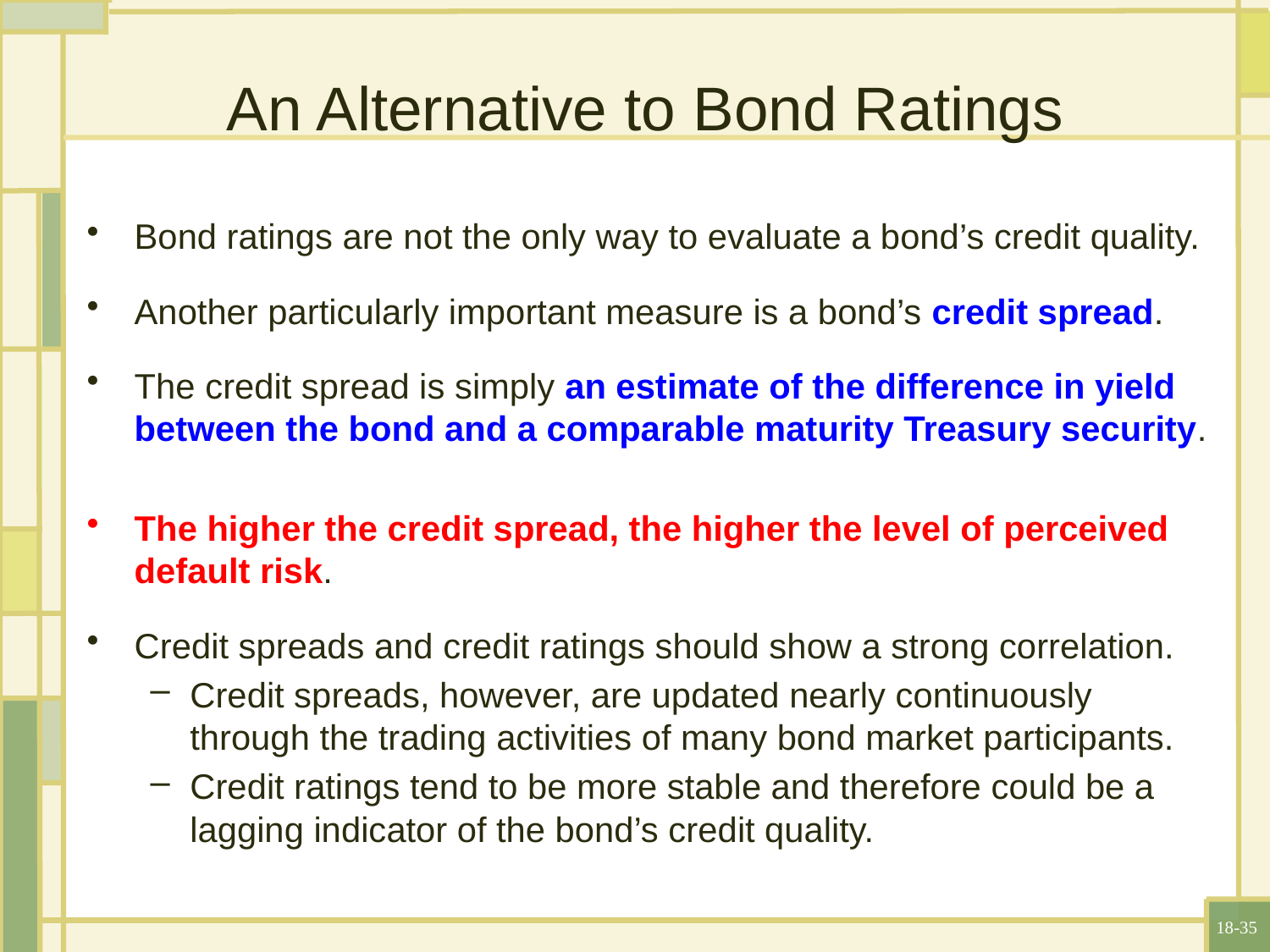

An Alternative to Bond Ratings

Bond ratings are not the only way to evaluate a bond’s credit quality.
Another particularly important measure is a bond’s credit spread.
The credit spread is simply an estimate of the difference in yield between the bond and a comparable maturity Treasury security.
The higher the credit spread, the higher the level of perceived default risk.
Credit spreads and credit ratings should show a strong correlation.
Credit spreads, however, are updated nearly continuously through the trading activities of many bond market participants.
Credit ratings tend to be more stable and therefore could be a lagging indicator of the bond’s credit quality.